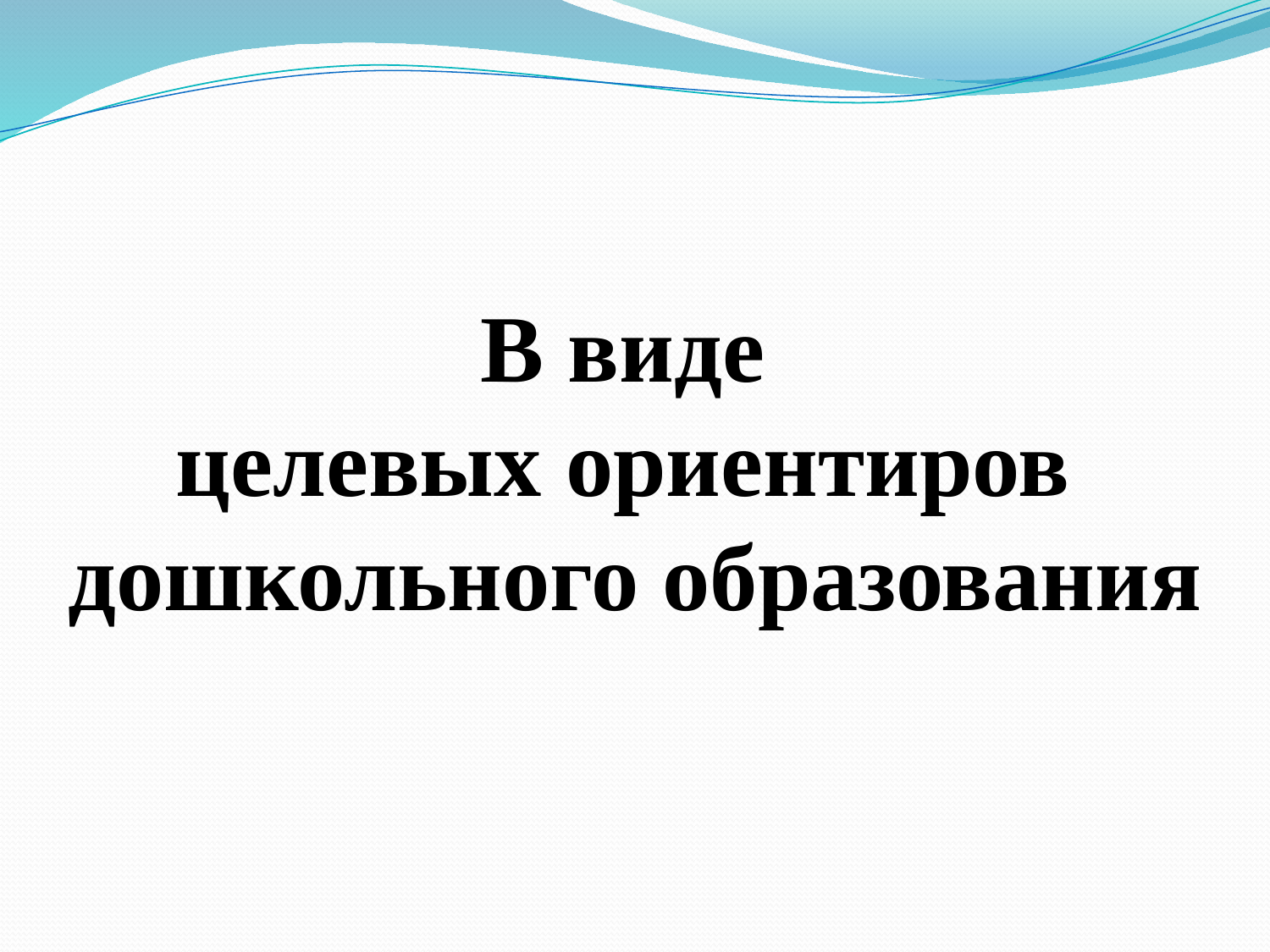

# В виде целевых ориентиров дошкольного образования